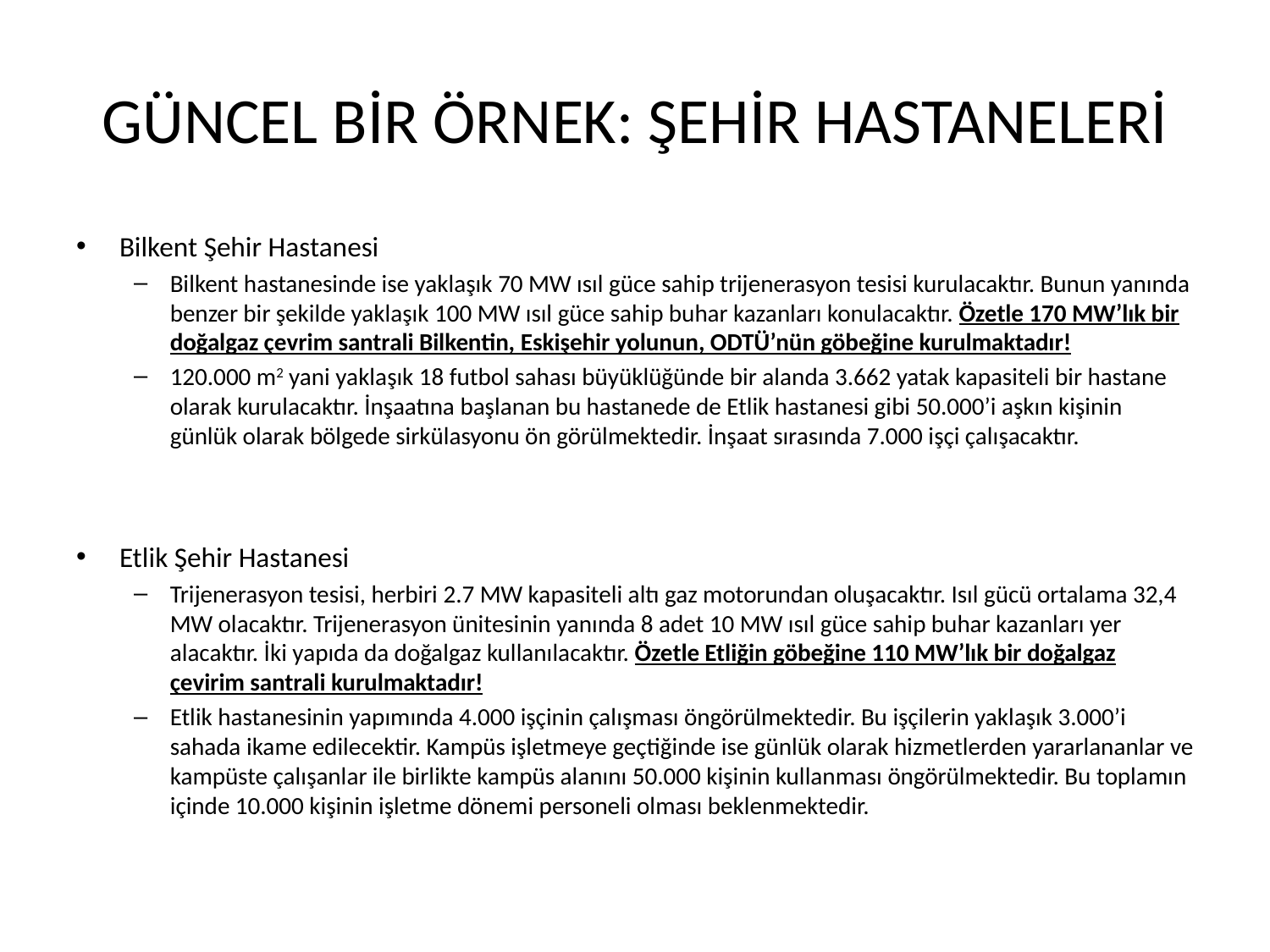

# GÜNCEL BİR ÖRNEK: ŞEHİR HASTANELERİ
Bilkent Şehir Hastanesi
Bilkent hastanesinde ise yaklaşık 70 MW ısıl güce sahip trijenerasyon tesisi kurulacaktır. Bunun yanında benzer bir şekilde yaklaşık 100 MW ısıl güce sahip buhar kazanları konulacaktır. Özetle 170 MW’lık bir doğalgaz çevrim santrali Bilkentin, Eskişehir yolunun, ODTÜ’nün göbeğine kurulmaktadır!
120.000 m2 yani yaklaşık 18 futbol sahası büyüklüğünde bir alanda 3.662 yatak kapasiteli bir hastane olarak kurulacaktır. İnşaatına başlanan bu hastanede de Etlik hastanesi gibi 50.000’i aşkın kişinin günlük olarak bölgede sirkülasyonu ön görülmektedir. İnşaat sırasında 7.000 işçi çalışacaktır.

Etlik Şehir Hastanesi
Trijenerasyon tesisi, herbiri 2.7 MW kapasiteli altı gaz motorundan oluşacaktır. Isıl gücü ortalama 32,4 MW olacaktır. Trijenerasyon ünitesinin yanında 8 adet 10 MW ısıl güce sahip buhar kazanları yer alacaktır. İki yapıda da doğalgaz kullanılacaktır. Özetle Etliğin göbeğine 110 MW’lık bir doğalgaz çevirim santrali kurulmaktadır!
Etlik hastanesinin yapımında 4.000 işçinin çalışması öngörülmektedir. Bu işçilerin yaklaşık 3.000’i sahada ikame edilecektir. Kampüs işletmeye geçtiğinde ise günlük olarak hizmetlerden yararlananlar ve kampüste çalışanlar ile birlikte kampüs alanını 50.000 kişinin kullanması öngörülmektedir. Bu toplamın içinde 10.000 kişinin işletme dönemi personeli olması beklenmektedir.